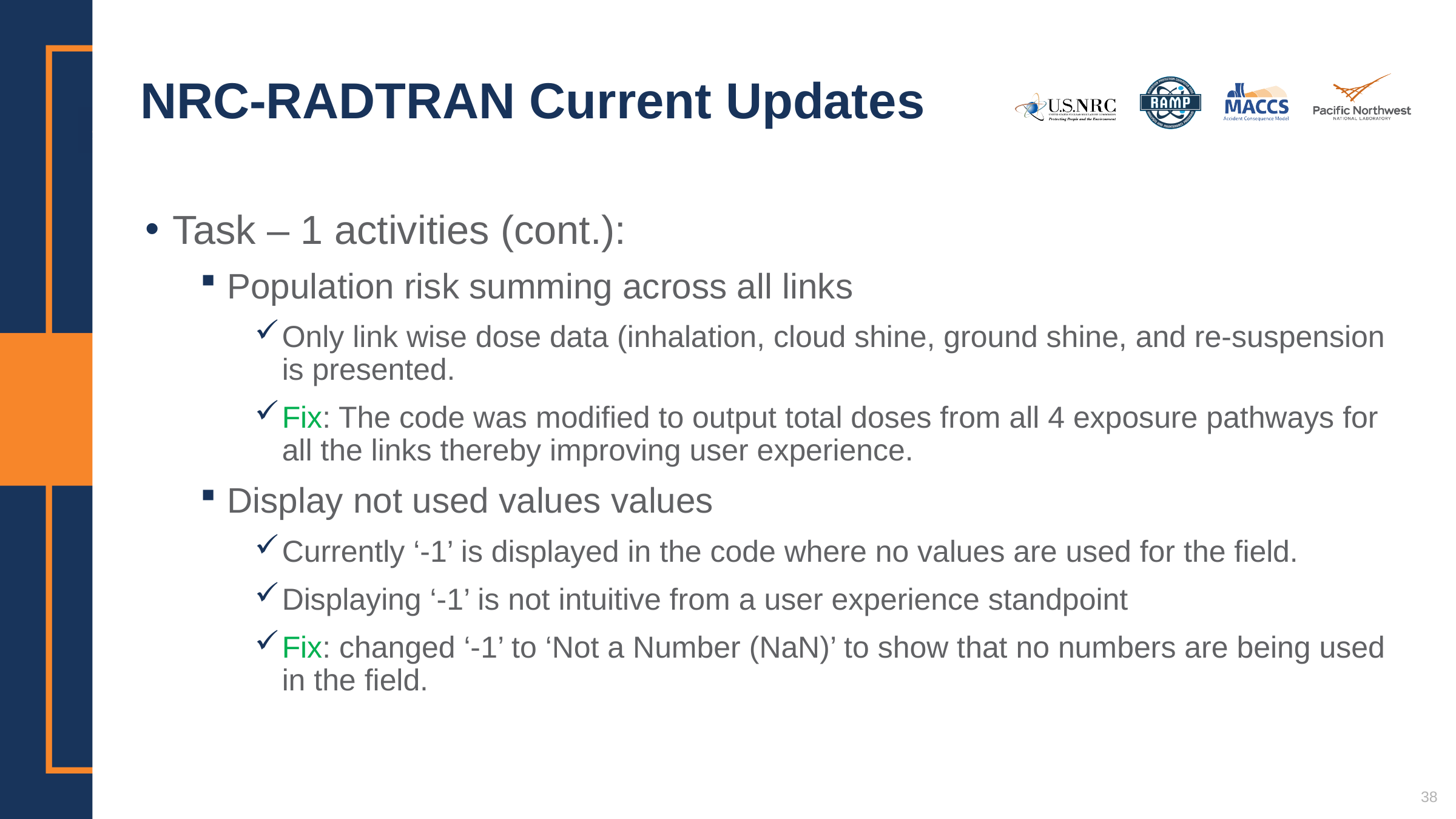

# NRC-RADTRAN Current Updates
Task – 1 activities (cont.):
Population risk summing across all links
Only link wise dose data (inhalation, cloud shine, ground shine, and re-suspension is presented.
Fix: The code was modified to output total doses from all 4 exposure pathways for all the links thereby improving user experience.
Display not used values values
Currently ‘-1’ is displayed in the code where no values are used for the field.
Displaying ‘-1’ is not intuitive from a user experience standpoint
Fix: changed ‘-1’ to ‘Not a Number (NaN)’ to show that no numbers are being used in the field.

38